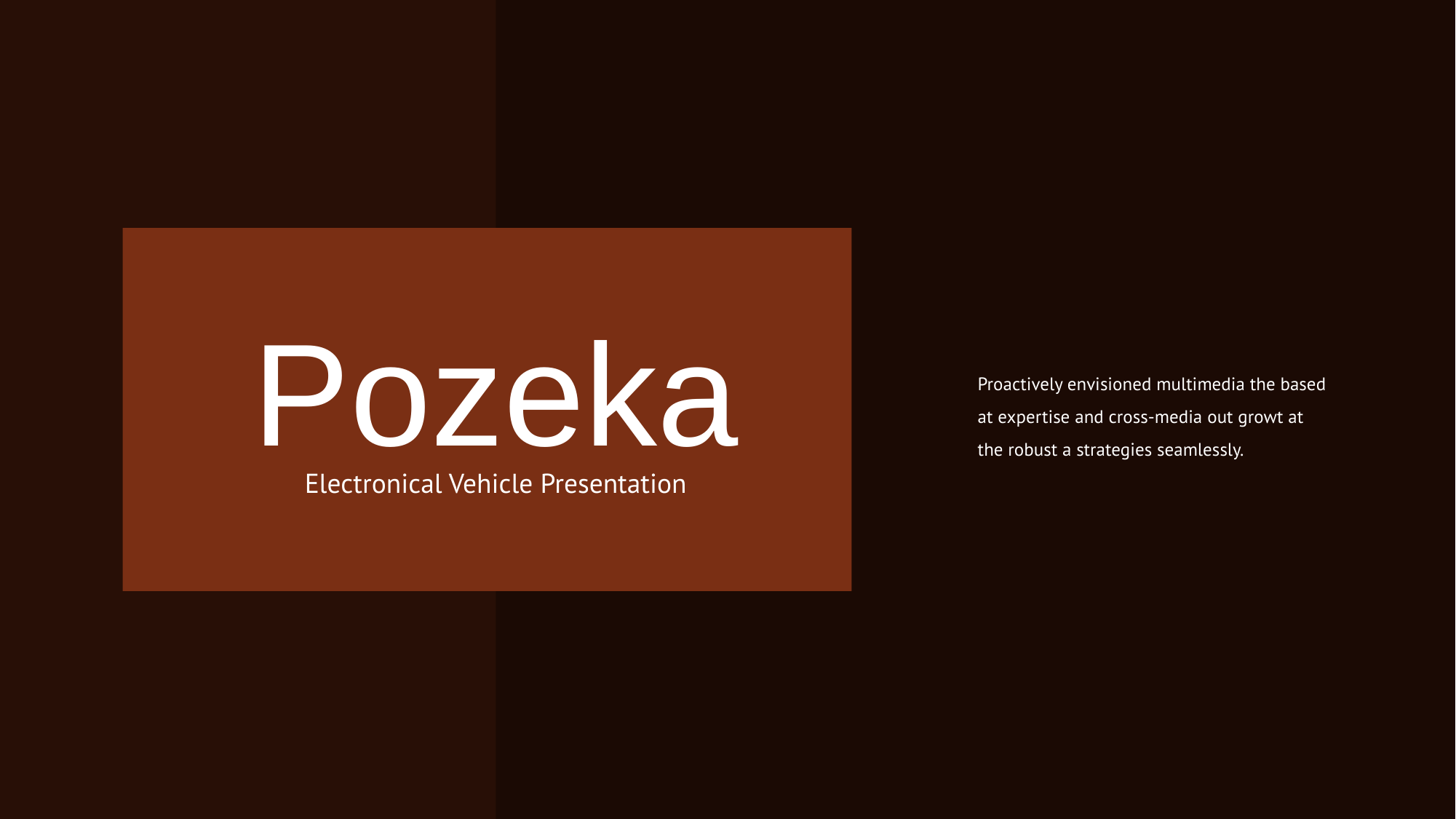

Pozeka
Proactively envisioned multimedia the based at expertise and cross-media out growt at the robust a strategies seamlessly.
Electronical Vehicle Presentation